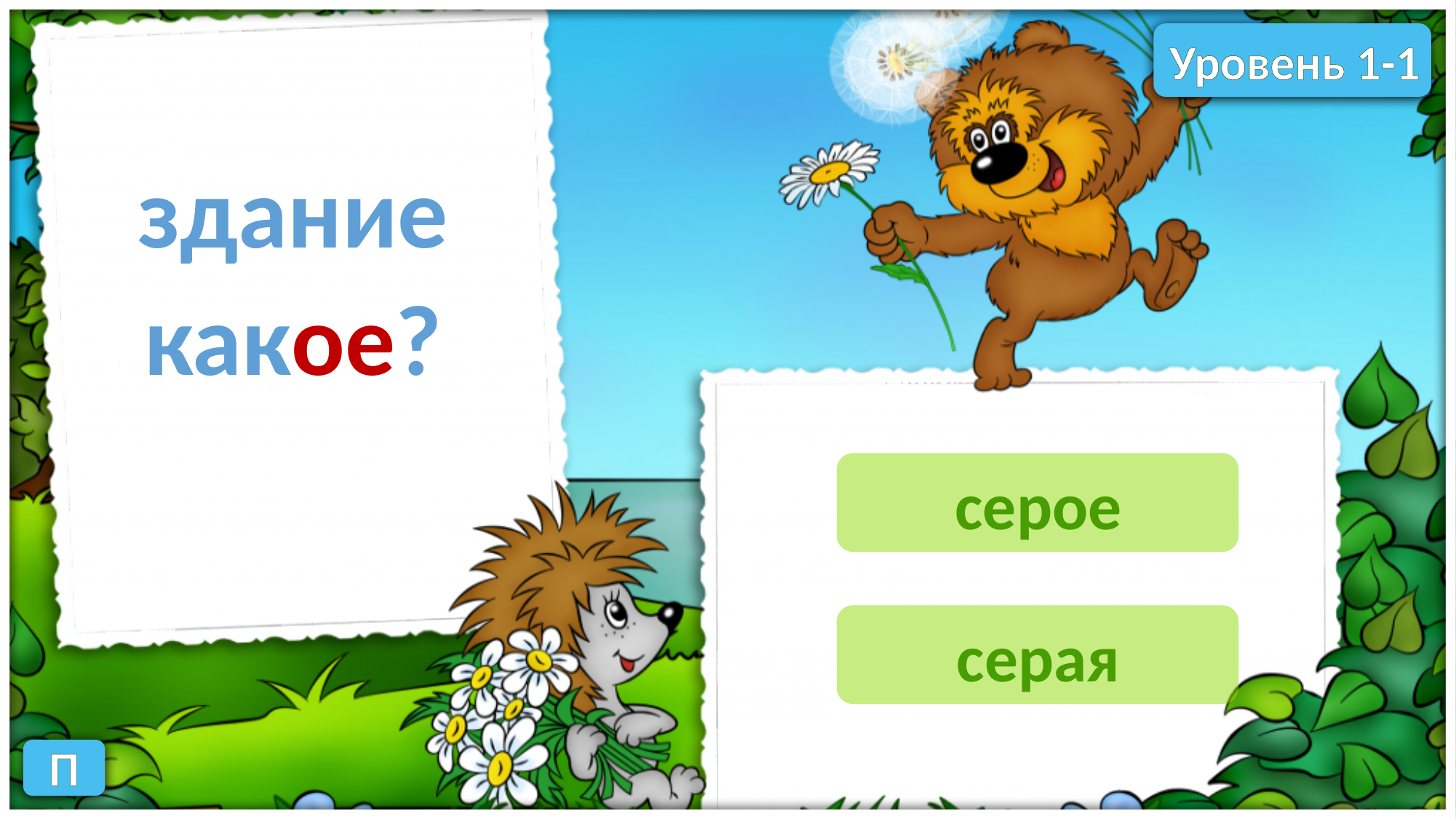

Уровень 1-1
здание
какое?

серое

серая
П